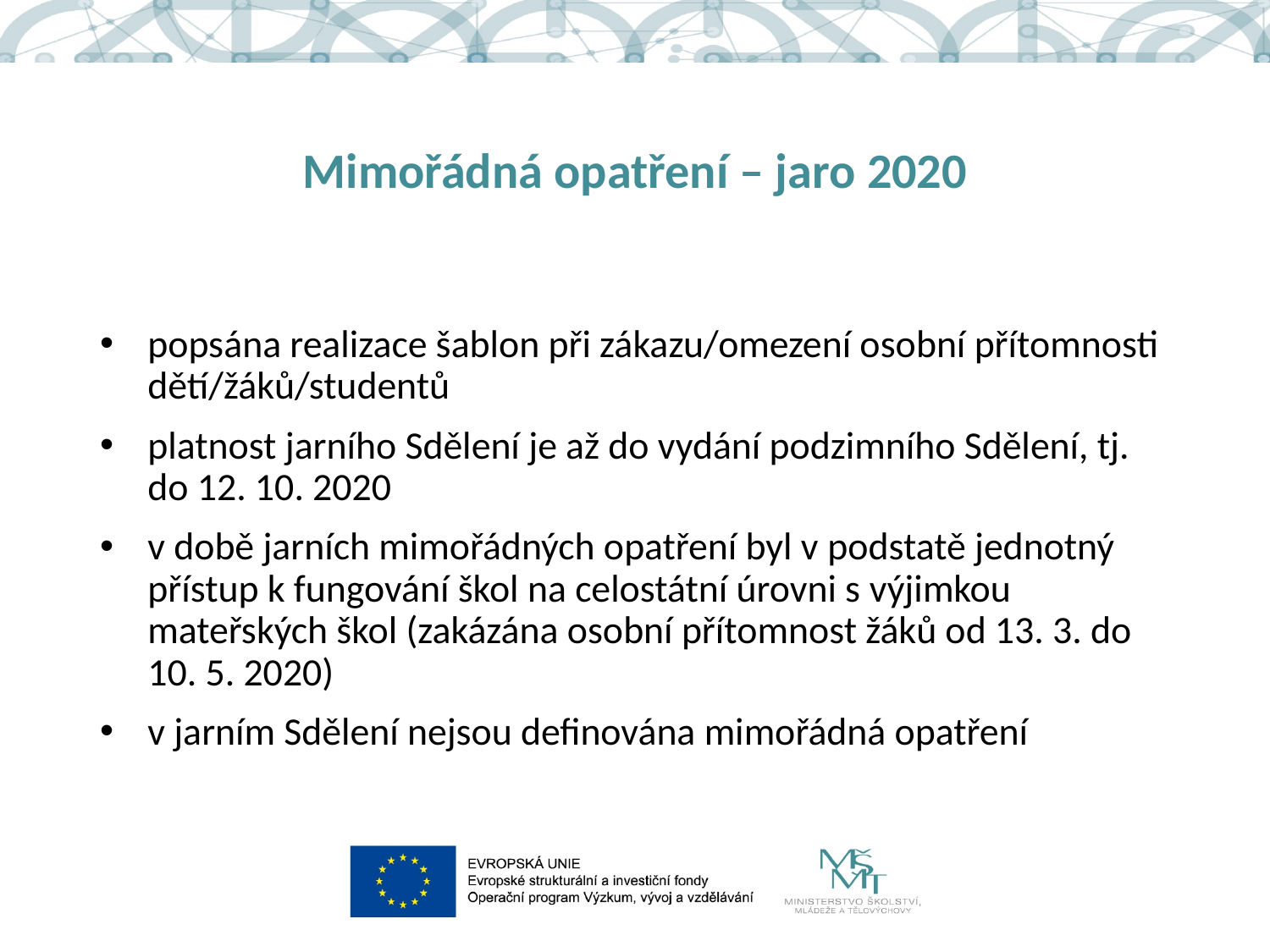

# Mimořádná opatření – jaro 2020

popsána realizace šablon při zákazu/omezení osobní přítomnosti dětí/žáků/studentů
platnost jarního Sdělení je až do vydání podzimního Sdělení, tj. do 12. 10. 2020
v době jarních mimořádných opatření byl v podstatě jednotný přístup k fungování škol na celostátní úrovni s výjimkou mateřských škol (zakázána osobní přítomnost žáků od 13. 3. do 10. 5. 2020)
v jarním Sdělení nejsou definována mimořádná opatření